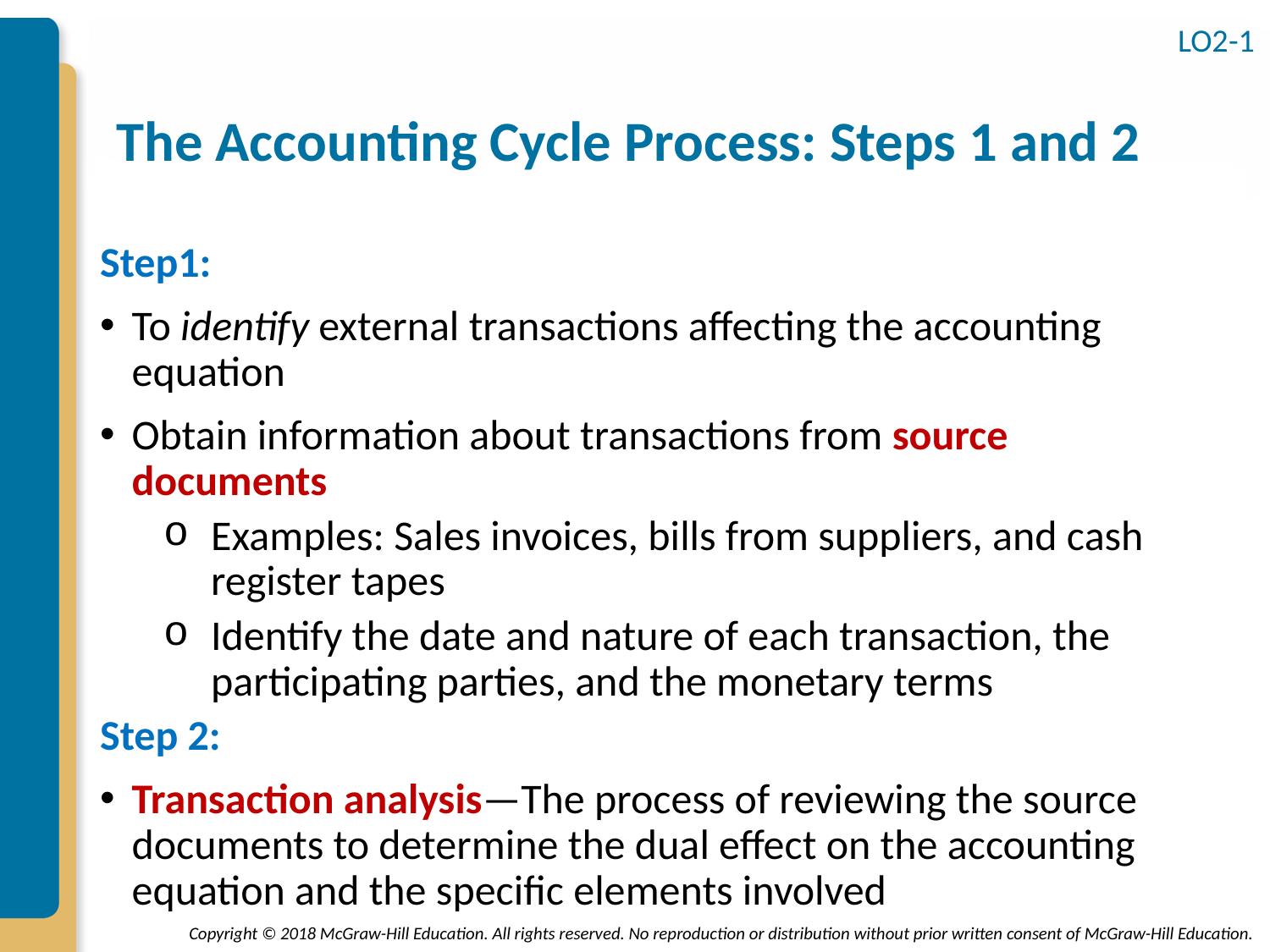

LO2-1
# The Accounting Cycle Process: Steps 1 and 2
Step1:
To identify external transactions affecting the accounting equation
Obtain information about transactions from source documents
Examples: Sales invoices, bills from suppliers, and cash register tapes
Identify the date and nature of each transaction, the participating parties, and the monetary terms
Step 2:
Transaction analysis—The process of reviewing the source documents to determine the dual effect on the accounting equation and the specific elements involved